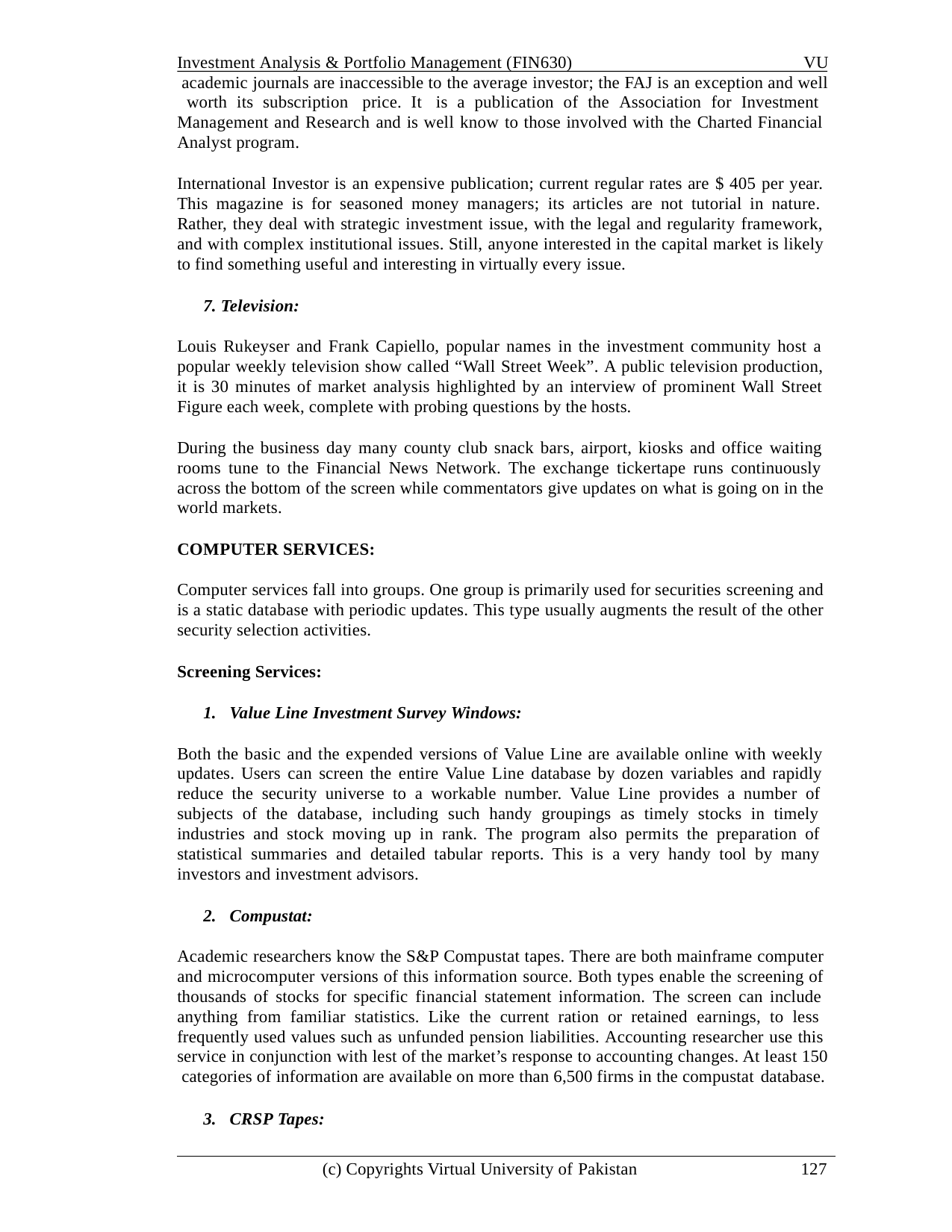

Investment Analysis & Portfolio Management (FIN630)	VU  academic journals are inaccessible to the average investor; the FAJ is an exception and well  worth its subscription price. It is a publication of the Association for Investment  Management and Research and is well know to those involved with the Charted Financial  Analyst program.

International Investor is an expensive publication; current regular rates are $ 405 per year.  This magazine is for seasoned money managers; its articles are not tutorial in nature.  Rather, they deal with strategic investment issue, with the legal and regularity framework,  and with complex institutional issues. Still, anyone interested in the capital market is likely  to find something useful and interesting in virtually every issue.

7. Television:

Louis Rukeyser and Frank Capiello, popular names in the investment community host a  popular weekly television show called “Wall Street Week”. A public television production,  it is 30 minutes of market analysis highlighted by an interview of prominent Wall Street  Figure each week, complete with probing questions by the hosts.

During the business day many county club snack bars, airport, kiosks and office waiting  rooms tune to the Financial News Network. The exchange tickertape runs continuously  across the bottom of the screen while commentators give updates on what is going on in the  world markets.

COMPUTER SERVICES:

Computer services fall into groups. One group is primarily used for securities screening and  is a static database with periodic updates. This type usually augments the result of the other  security selection activities.

Screening Services:

Value Line Investment Survey Windows:

Both the basic and the expended versions of Value Line are available online with weekly  updates. Users can screen the entire Value Line database by dozen variables and rapidly  reduce the security universe to a workable number. Value Line provides a number of  subjects of the database, including such handy groupings as timely stocks in timely  industries and stock moving up in rank. The program also permits the preparation of  statistical summaries and detailed tabular reports. This is a very handy tool by many  investors and investment advisors.

Compustat:

Academic researchers know the S&P Compustat tapes. There are both mainframe computer  and microcomputer versions of this information source. Both types enable the screening of  thousands of stocks for specific financial statement information. The screen can include  anything from familiar statistics. Like the current ration or retained earnings, to less  frequently used values such as unfunded pension liabilities. Accounting researcher use this  service in conjunction with lest of the market’s response to accounting changes. At least 150  categories of information are available on more than 6,500 firms in the compustat database.

CRSP Tapes:

(c) Copyrights Virtual University of Pakistan
127